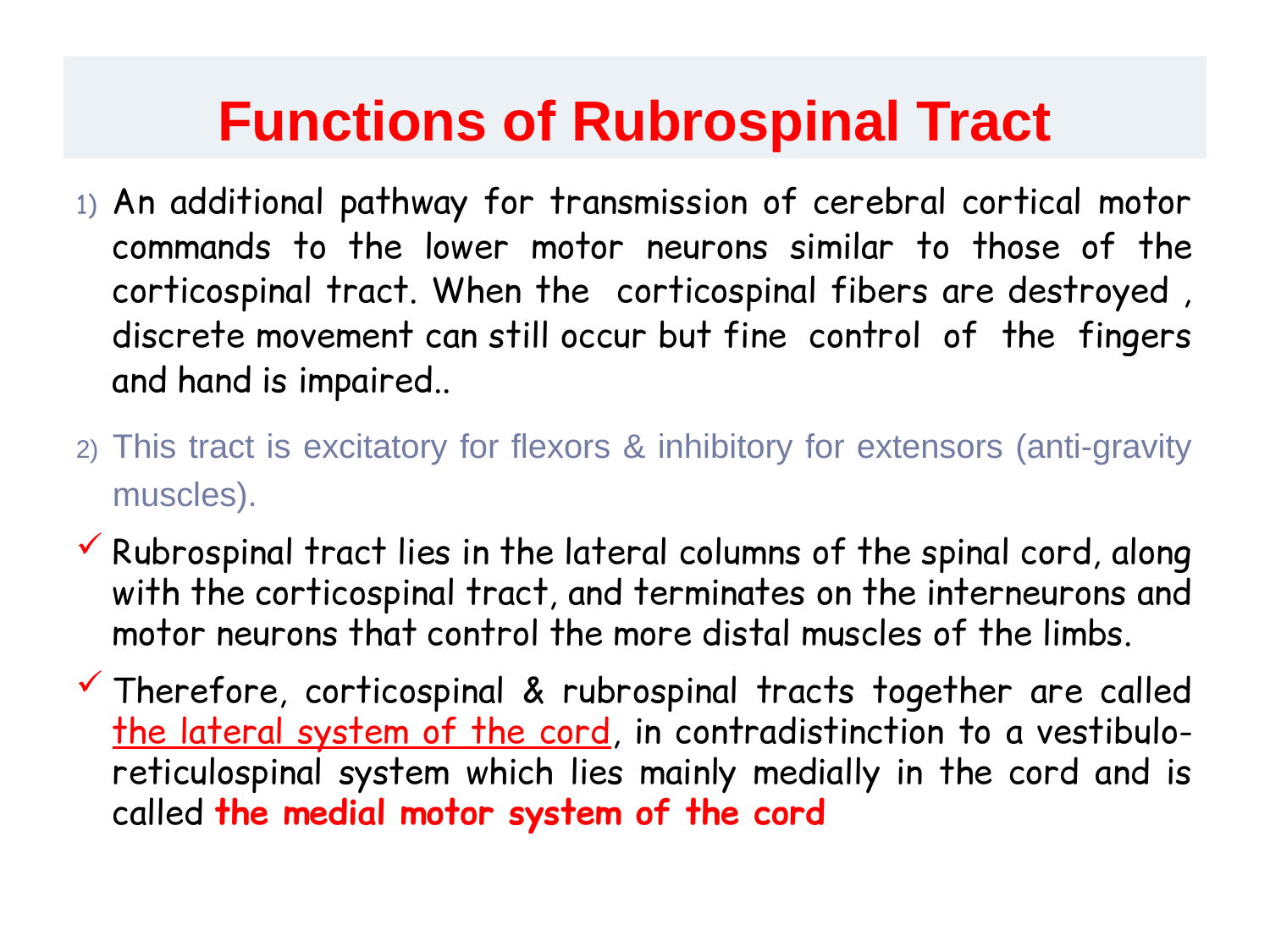

# Functions of Rubrospinal Tract
An additional pathway for transmission of cerebral cortical motor commands to the lower motor neurons similar to those of the corticospinal tract. When the  corticospinal fibers are destroyed , discrete movement can still occur but fine  control  of  the  fingers and hand is impaired..
This tract is excitatory for flexors & inhibitory for extensors (anti-gravity muscles).
Rubrospinal tract lies in the lateral columns of the spinal cord, along with the corticospinal tract, and terminates on the interneurons and motor neurons that control the more distal muscles of the limbs.
Therefore, corticospinal & rubrospinal tracts together are called the lateral system of the cord, in contradistinction to a vestibulo-reticulospinal system which lies mainly medially in the cord and is called the medial motor system of the cord